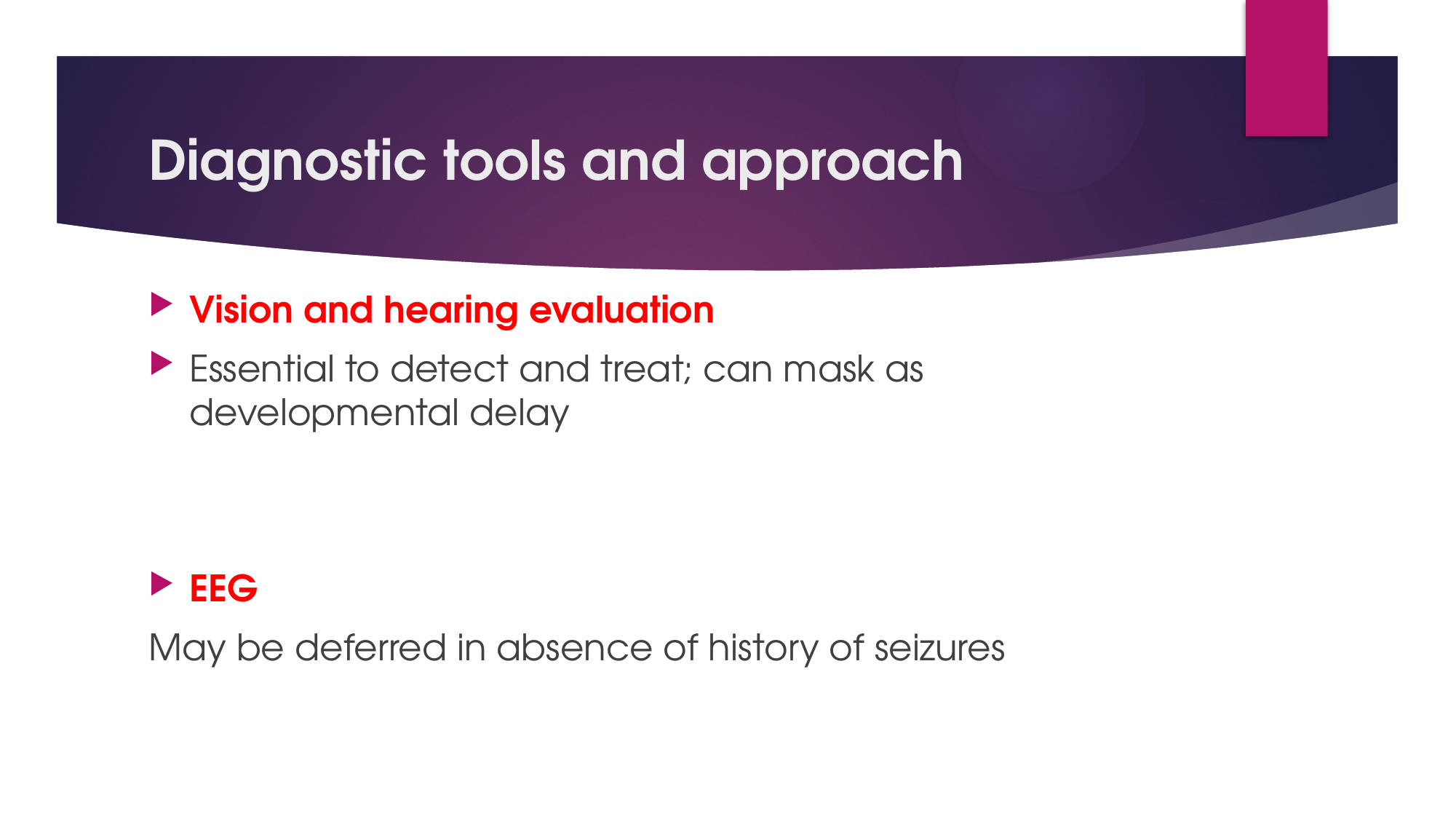

# Diagnostic tools and approach
Vision and hearing evaluation
Essential to detect and treat; can mask as developmental delay

EEG
May be deferred in absence of history of seizures